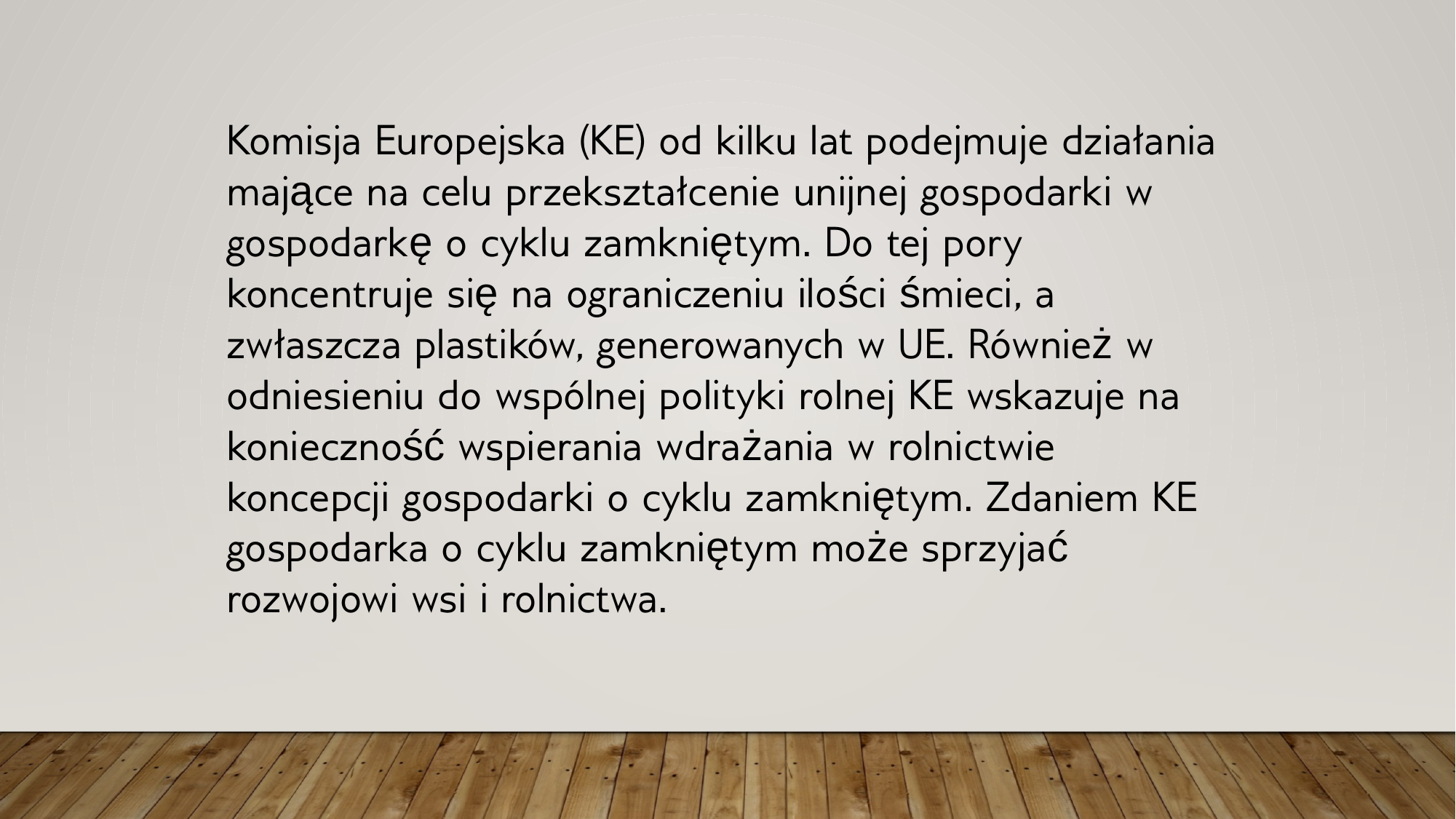

Komisja Europejska (KE) od kilku lat podejmuje działania mające na celu przekształcenie unijnej gospodarki w gospodarkę o cyklu zamkniętym. Do tej pory koncentruje się na ograniczeniu ilości śmieci, a zwłaszcza plastików, generowanych w UE. Również w odniesieniu do wspólnej polityki rolnej KE wskazuje na konieczność wspierania wdrażania w rolnictwie koncepcji gospodarki o cyklu zamkniętym. Zdaniem KE gospodarka o cyklu zamkniętym może sprzyjać rozwojowi wsi i rolnictwa.